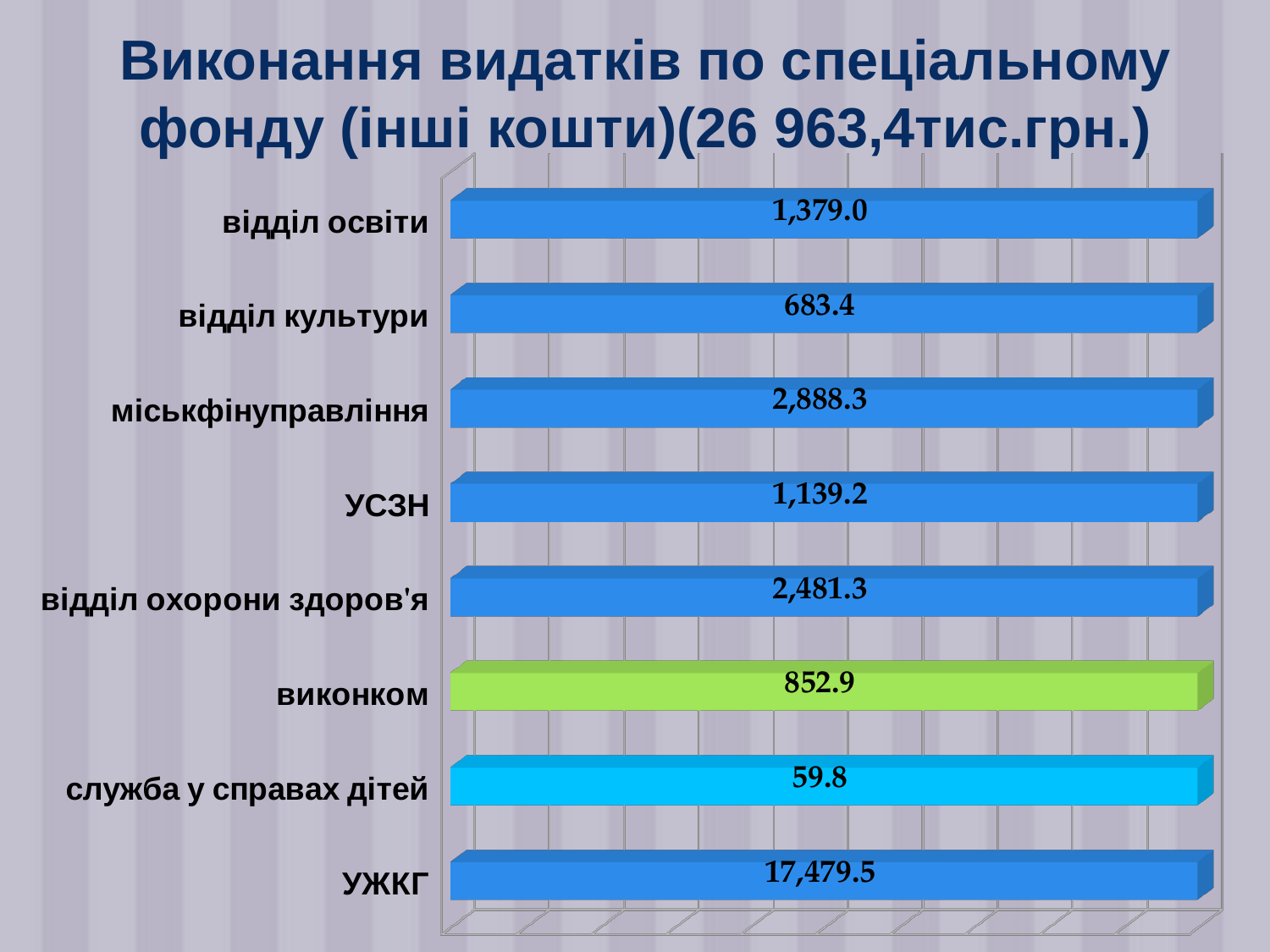

# Виконання видатків по спеціальному фонду (інші кошти)(26 963,4тис.грн.)

[unsupported chart]